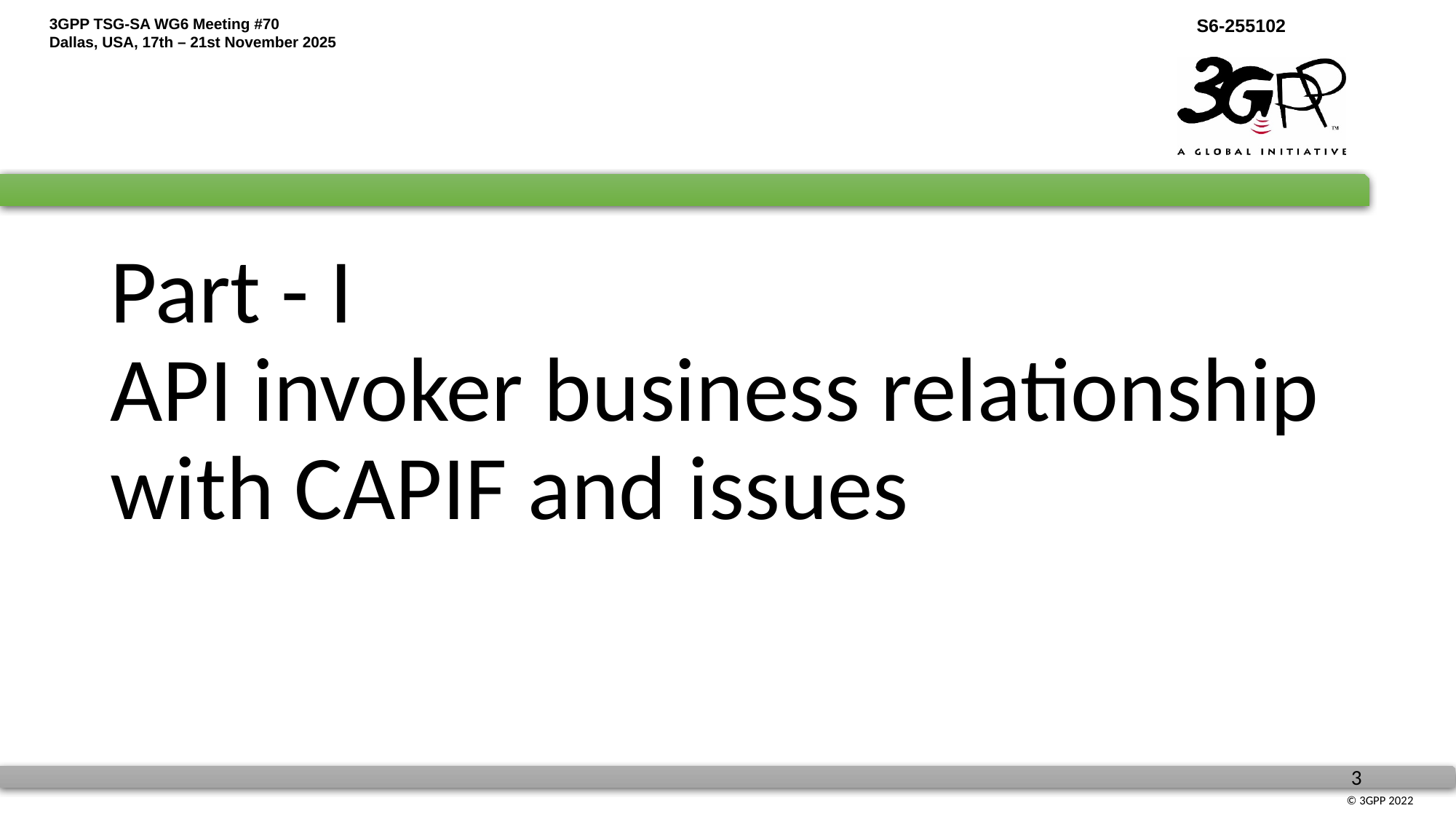

# Part - I API invoker business relationship with CAPIF and issues